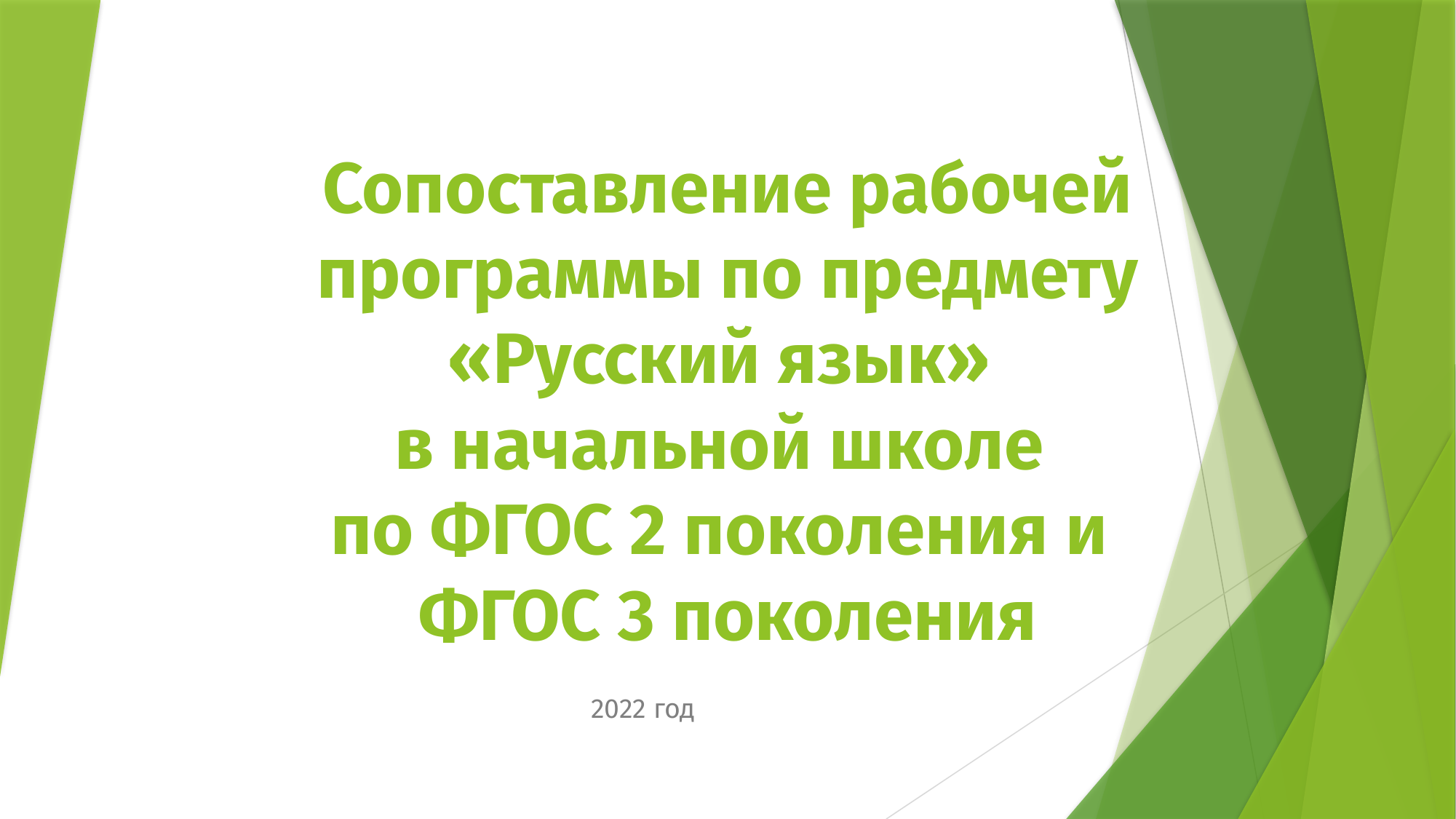

# Сопоставление рабочей программы по предмету «Русский язык» в начальной школе по ФГОС 2 поколения и ФГОС 3 поколения
2022 год